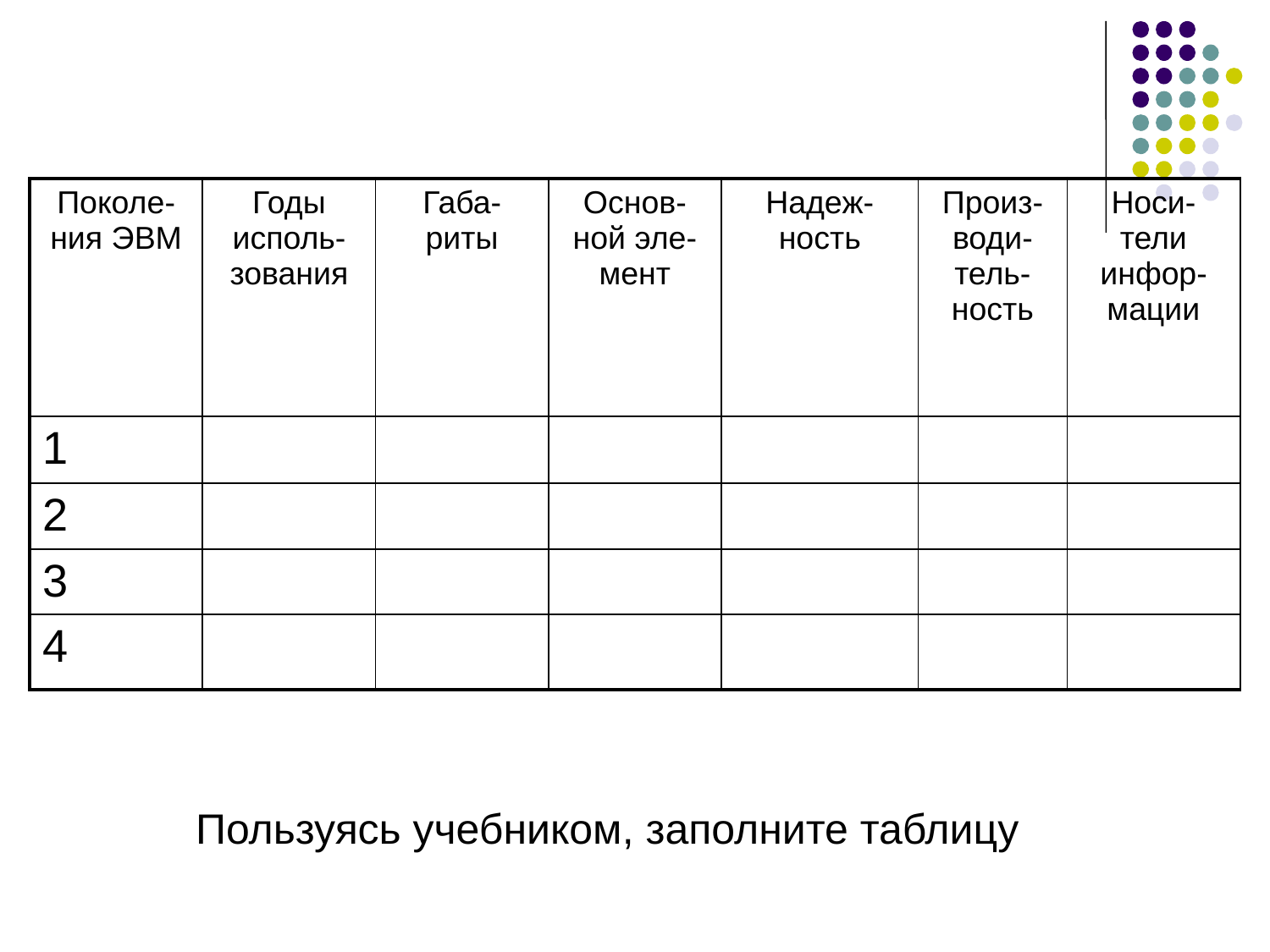

| Поколе-ния ЭВМ | Годы исполь-зования | Габа-риты | Основ-ной эле-мент | Надеж-ность | Произ-води-тель-ность | Носи-тели инфор-мации |
| --- | --- | --- | --- | --- | --- | --- |
| 1 |  |  |  |  |  |  |
| 2 |  |  |  |  |  |  |
| 3 |  |  |  |  |  |  |
| 4 |  |  |  |  |  |  |
Пользуясь учебником, заполните таблицу